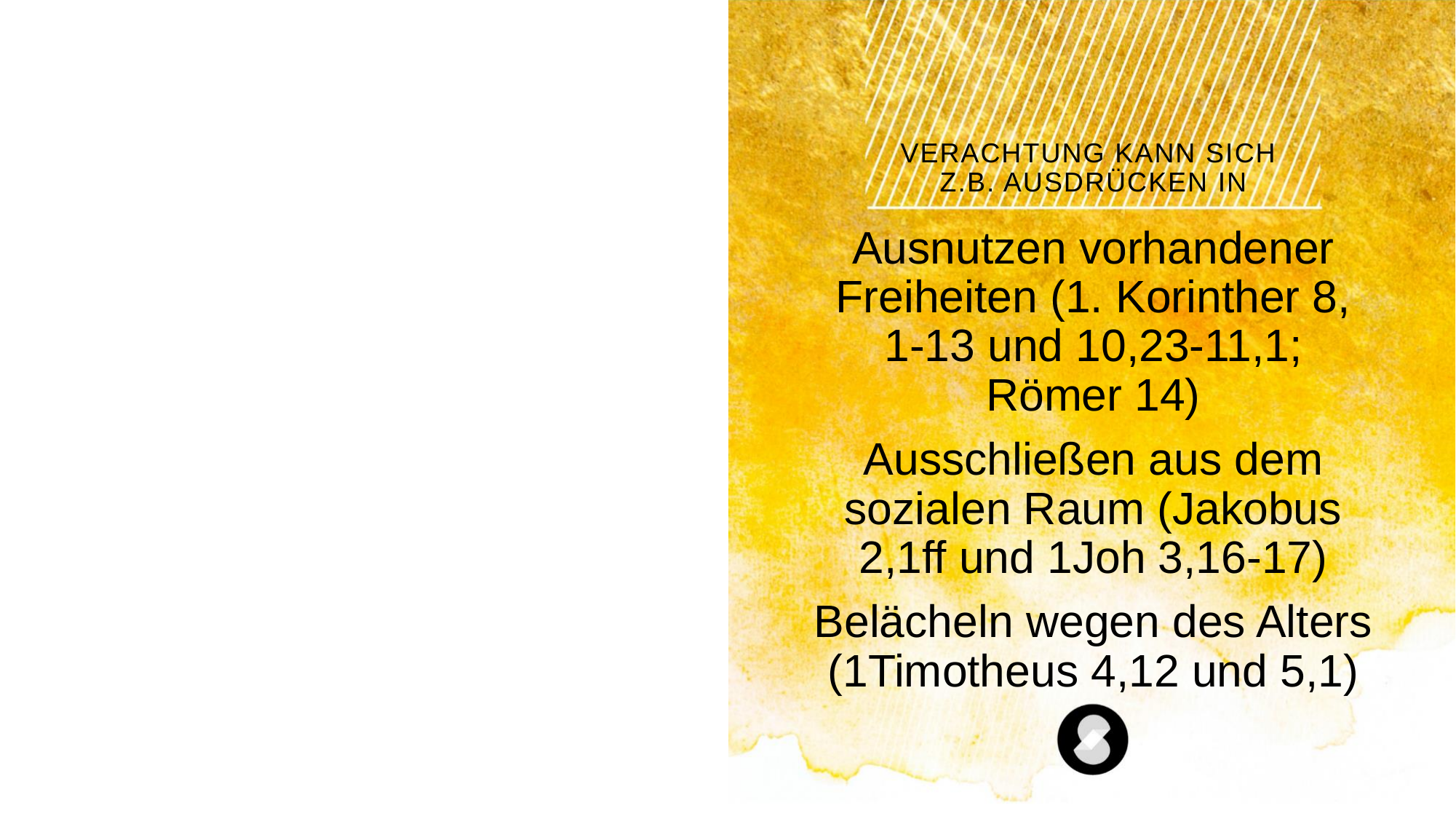

Verachtung kann sich
z.B. ausdrücken in
Ausnutzen vorhandener Freiheiten (1. Korinther 8, 1-13 und 10,23-11,1; Römer 14)
Ausschließen aus dem sozialen Raum (Jakobus 2,1ff und 1Joh 3,16-17)
Belächeln wegen des Alters (1Timotheus 4,12 und 5,1)